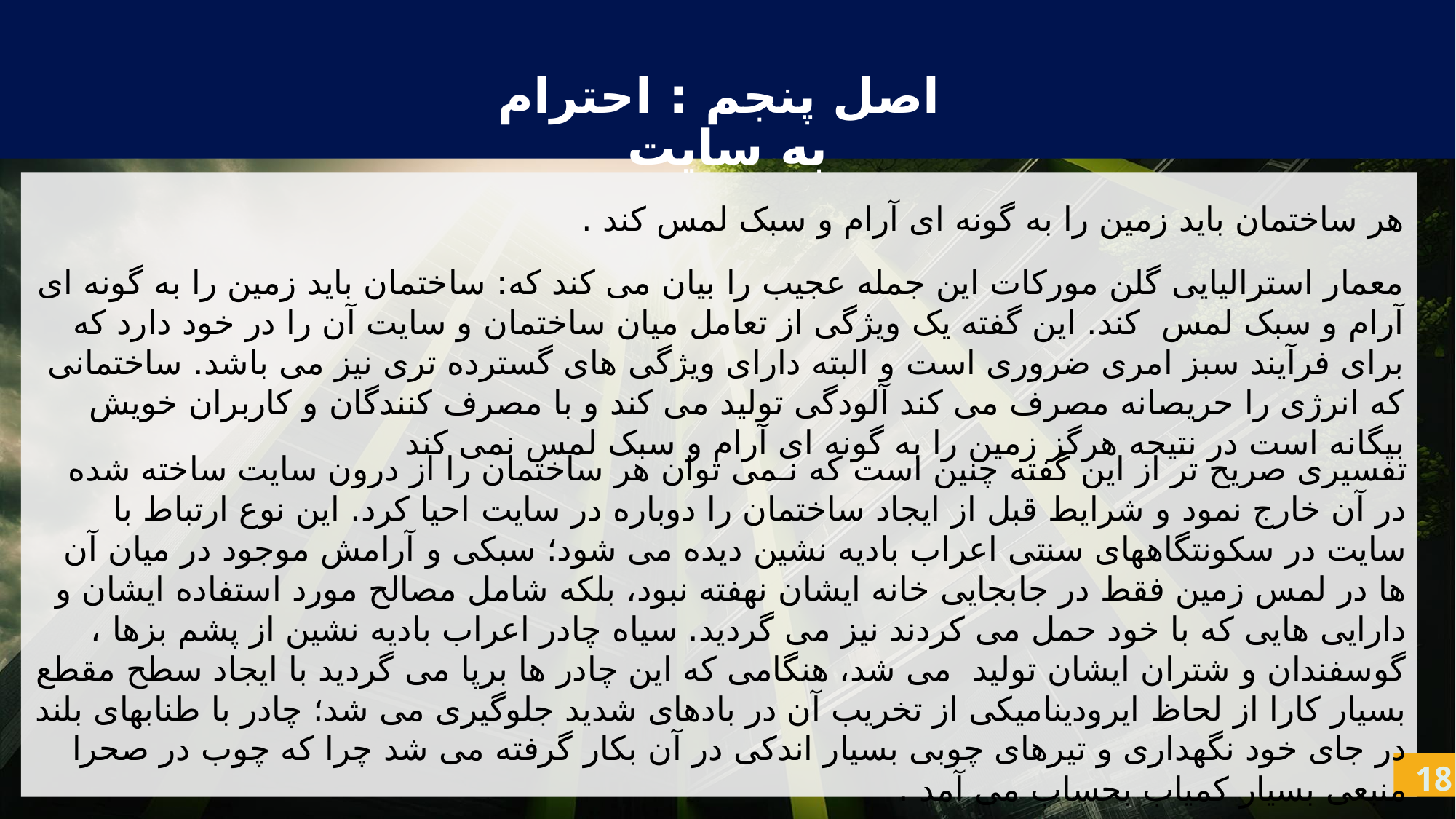

اصل پنجم : احترام به سايت

هر ساختمان باید زمین را به گونه ای آرام و سبک لمس کند .
معمار استرالیایی گلن مورکات این جمله عجیب را بیان می کند که: ساختمان باید زمین را به گونه ای آرام و سبک لمس  کند. این گفته یک ویژگی از تعامل میان ساختمان و سایت آن را در خود دارد که برای فرآیند سبز امری ضروری است و البته دارای ویژگی های گسترده تری نیز می باشد. ساختمانی که انرژی را حریصانه مصرف می کند آلودگی تولید می کند و با مصرف کنندگان و کاربران خویش بیگانه است در نتیجه هرگز زمین را به گونه ای آرام و سبک لمس نمی کند
تفسیری صریح تر از این گفته چنین است که نـمی توان هر ساختمان را از درون سایت ساخته شده در آن خارج نمود و شرایط قبل از ایجاد ساختمان را دوباره در سایت احیا کرد. این نوع ارتباط با سایت در سکونتگاههای سنتی اعراب بادیه نشین دیده می شود؛ سبکی و آرامش موجود در میان آن ها در لمس زمین فقط در جابجایی خانه ایشان نهفته نبود، بلکه شامل مصالح مورد استفاده ایشان و دارایی هایی که با خود حمل می کردند نیز می گردید. سیاه چادر اعراب بادیه نشین از پشم بزها ، گوسفندان و شتران ایشان تولید  می شد، هنگامی که این چادر ها برپا می گردید با ایجاد سطح مقطع بسیار کارا از لحاظ ایرودینامیکی از تخریب آن در بادهای شدید جلوگیری می شد؛ چادر با طنابهای بلند در جای خود نگهداری و تیرهای چوبی بسیار اندکی در آن بکار گرفته می شد چرا که چوب در صحرا منبعی بسیار کمیاب بحساب می آمد .
18